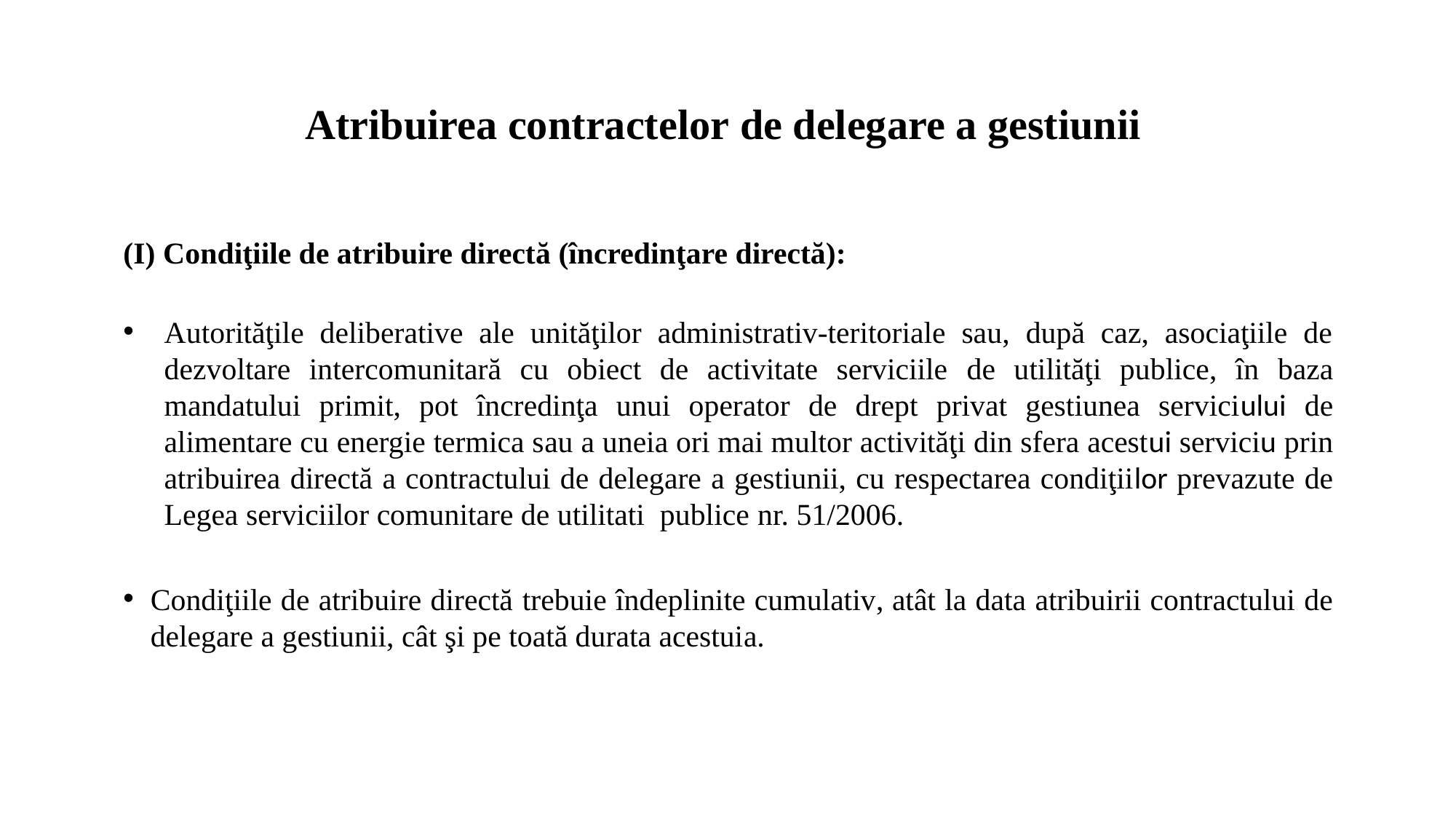

# Atribuirea contractelor de delegare a gestiunii

(I) Condiţiile de atribuire directă (încredinţare directă):
Autorităţile deliberative ale unităţilor administrativ-teritoriale sau, după caz, asociaţiile de dezvoltare intercomunitară cu obiect de activitate serviciile de utilităţi publice, în baza mandatului primit, pot încredinţa unui operator de drept privat gestiunea serviciului de alimentare cu energie termica sau a uneia ori mai multor activităţi din sfera acestui serviciu prin atribuirea directă a contractului de delegare a gestiunii, cu respectarea condiţiilor prevazute de Legea serviciilor comunitare de utilitati  publice nr. 51/2006.

Condiţiile de atribuire directă trebuie îndeplinite cumulativ, atât la data atribuirii contractului de delegare a gestiunii, cât şi pe toată durata acestuia.